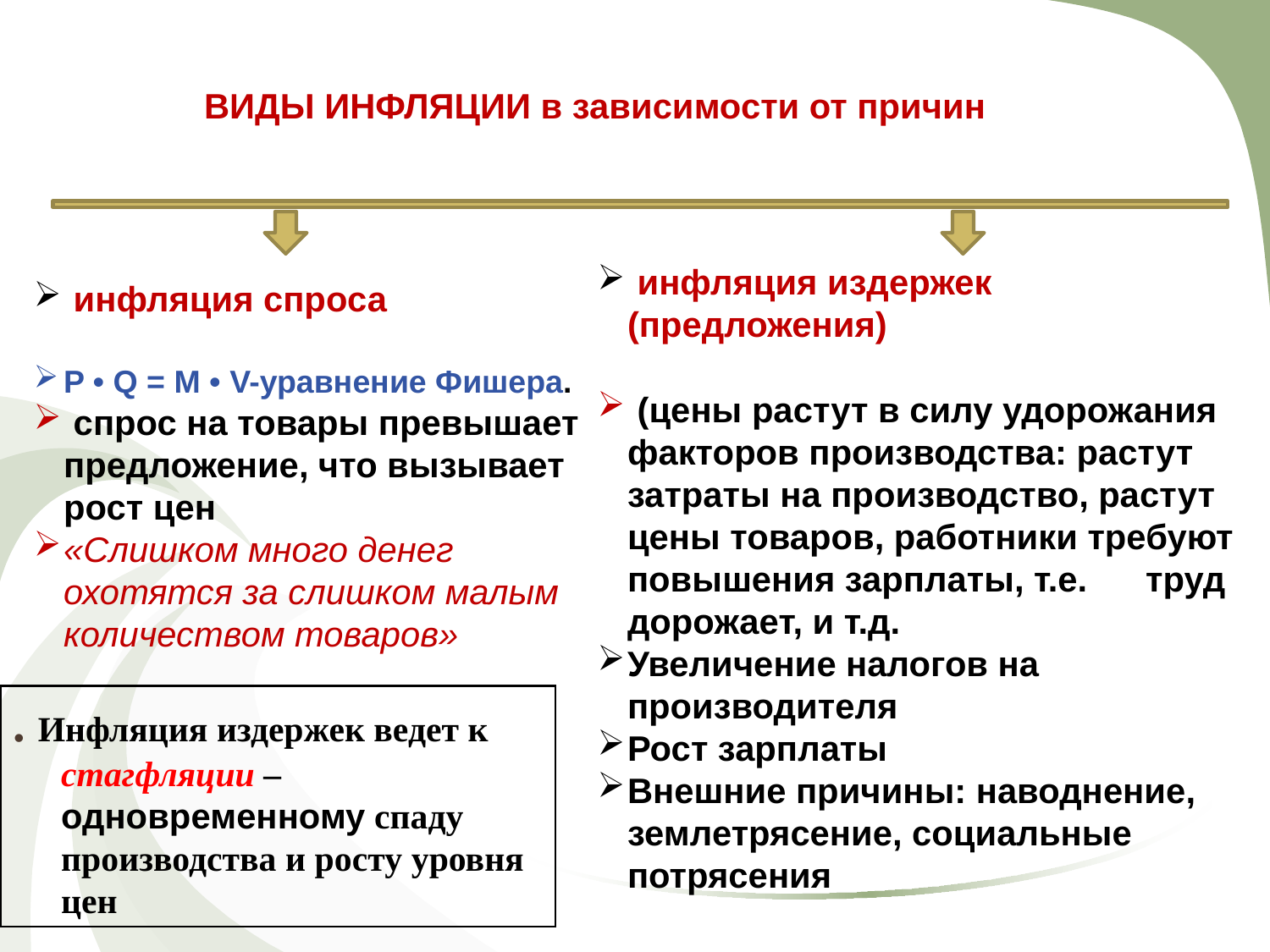

ВИДЫ ИНФЛЯЦИИ в зависимости от причин

 инфляция спроса

P • Q = М • V-уравнение Фишера.
 спрос на товары превышает предложение, что вызывает рост цен
«Слишком много денег охотятся за слишком малым количеством товаров»

 инфляция издержек  (предложения)

 (цены растут в силу удорожания факторов производства: растут затраты на производство, растут цены товаров, работники требуют повышения зарплаты, т.е.      труд дорожает, и т.д.
Увеличение налогов на производителя
Рост зарплаты
Внешние причины: наводнение, землетрясение, социальные потрясения

. Инфляция издержек ведет к стагфляции – одновременному спаду производства и росту уровня цен